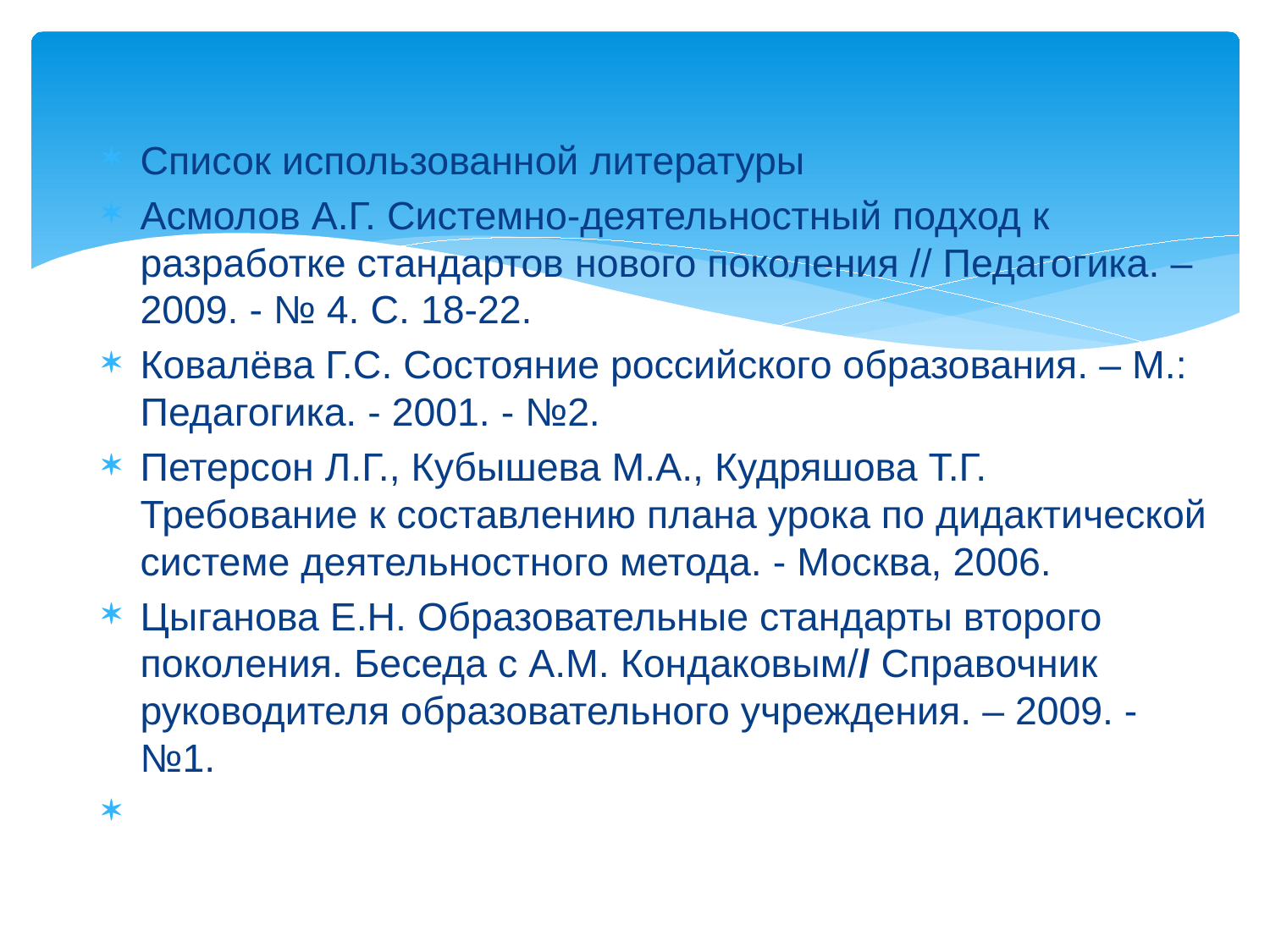

#
Список использованной литературы
Асмолов А.Г. Системно-деятельностный подход к разработке стандартов нового поколения // Педагогика. – 2009. - № 4. С. 18-22.
Ковалёва Г.С. Состояние российского образования. – М.: Педагогика. - 2001. - №2.
Петерсон Л.Г., Кубышева М.А., Кудряшова Т.Г. Требование к составлению плана урока по дидактической системе деятельностного метода. - Москва, 2006.
Цыганова Е.Н. Образовательные стандарты второго поколения. Беседа с А.М. Кондаковым// Справочник руководителя образовательного учреждения. – 2009. - №1.